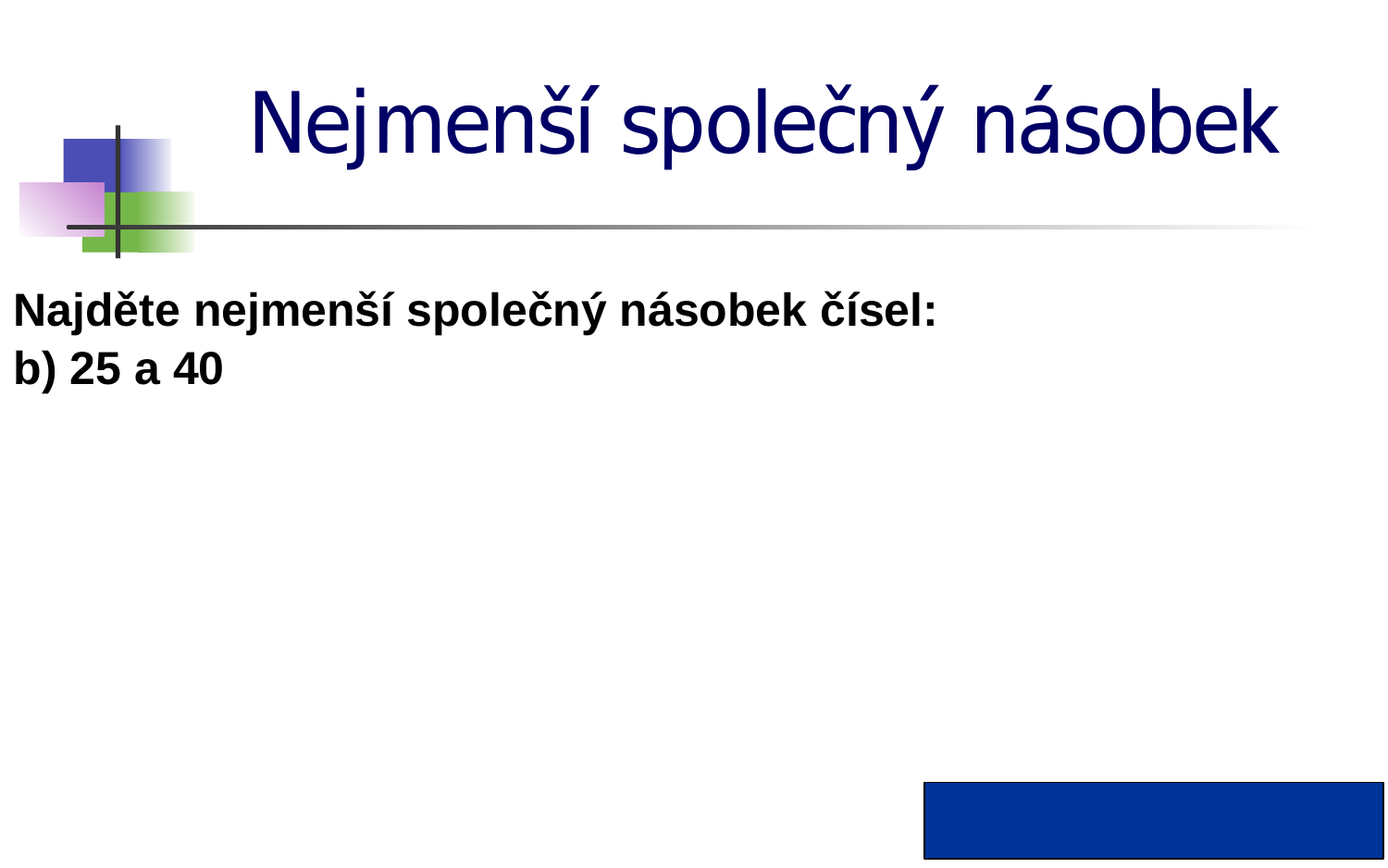

# Nejmenší společný násobek
Najděte nejmenší společný násobek čísel:
b) 25 a 40

n(25; 40) = 200